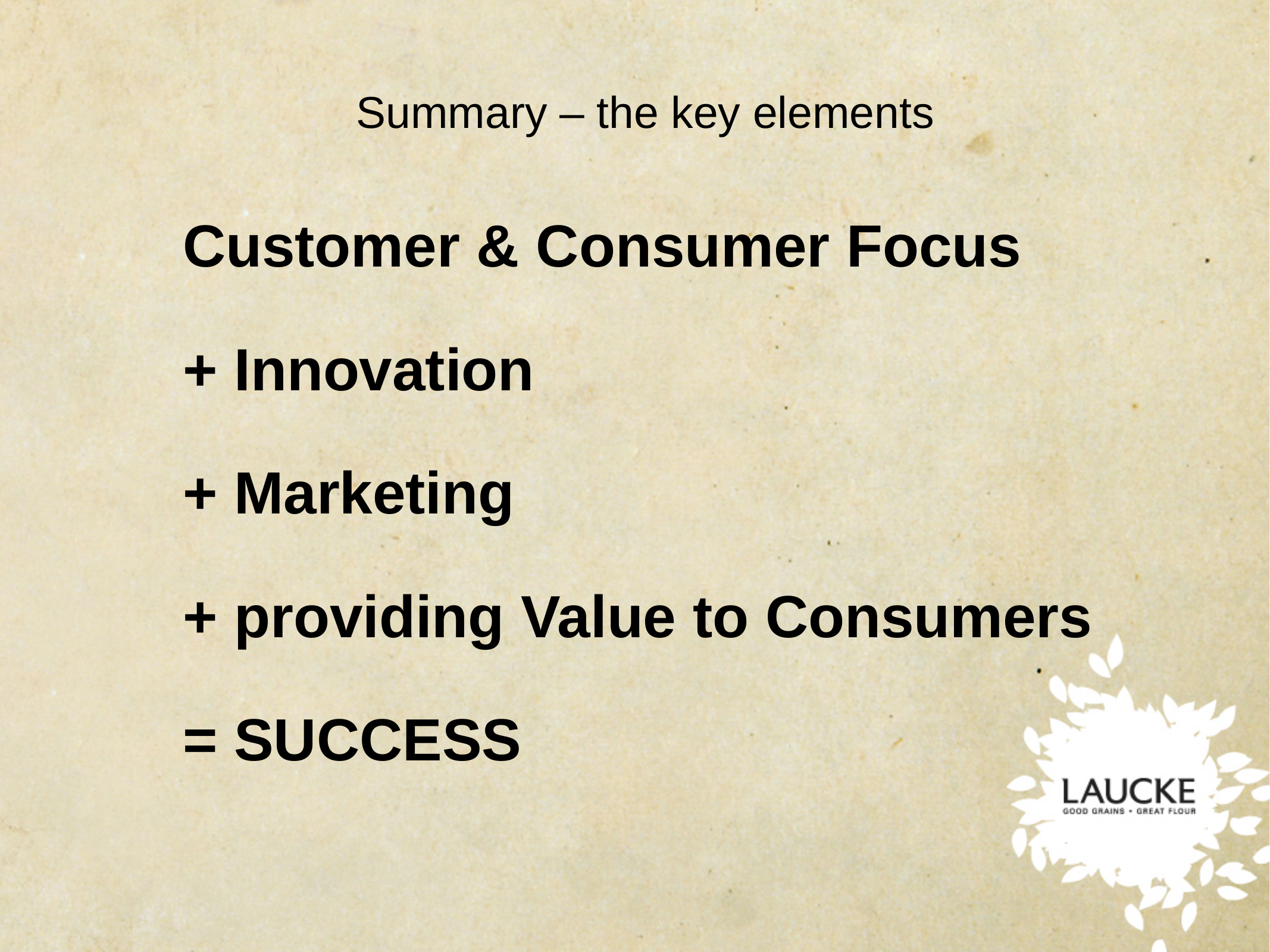

Summary – the key elements
Customer & Consumer Focus
+ Innovation
+ Marketing
+ providing Value to Consumers
= SUCCESS